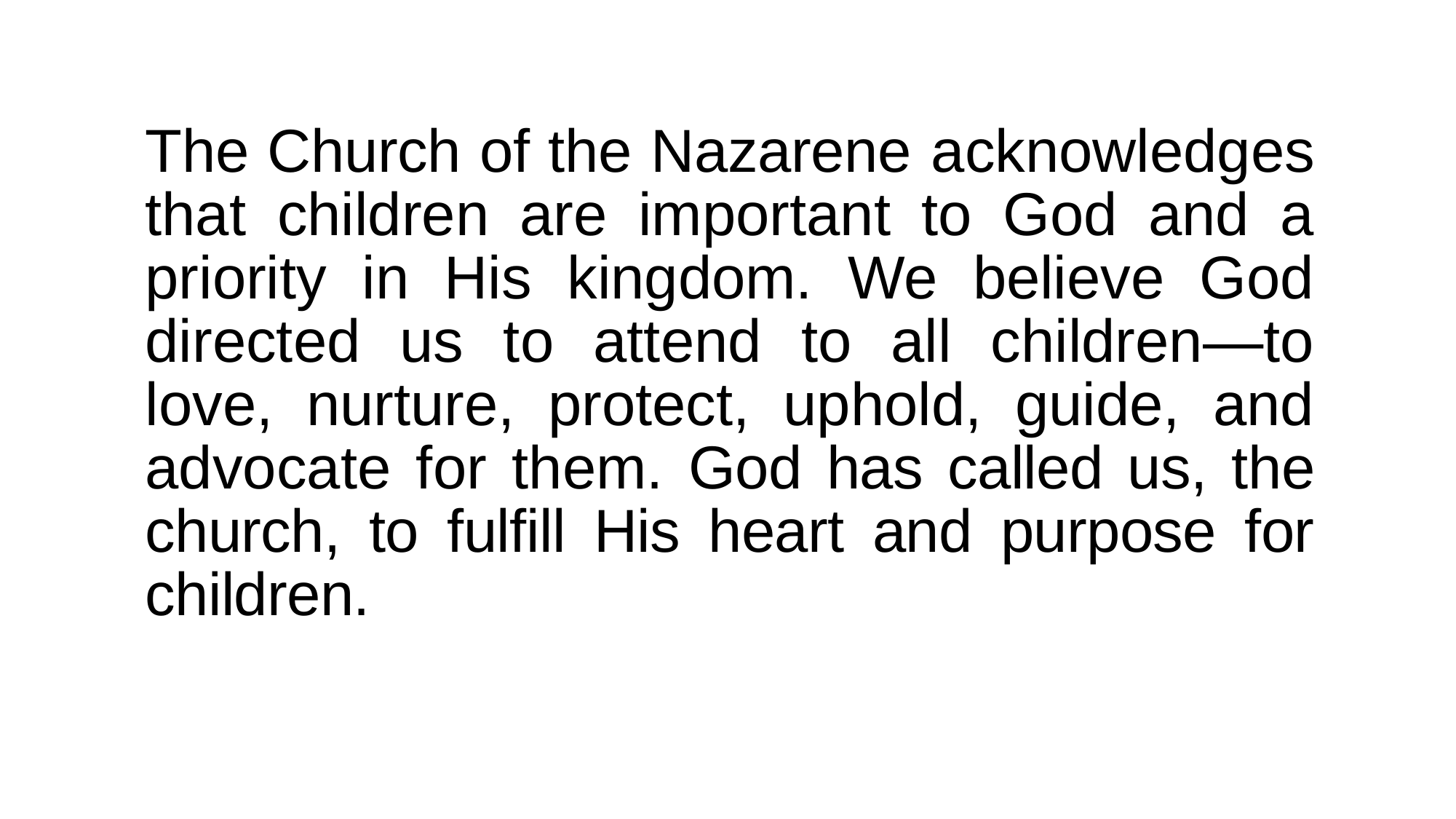

The Church of the Nazarene acknowledges that children are important to God and a priority in His kingdom. We believe God directed us to attend to all children—to love, nurture, protect, uphold, guide, and advocate for them. God has called us, the church, to fulfill His heart and purpose for children.